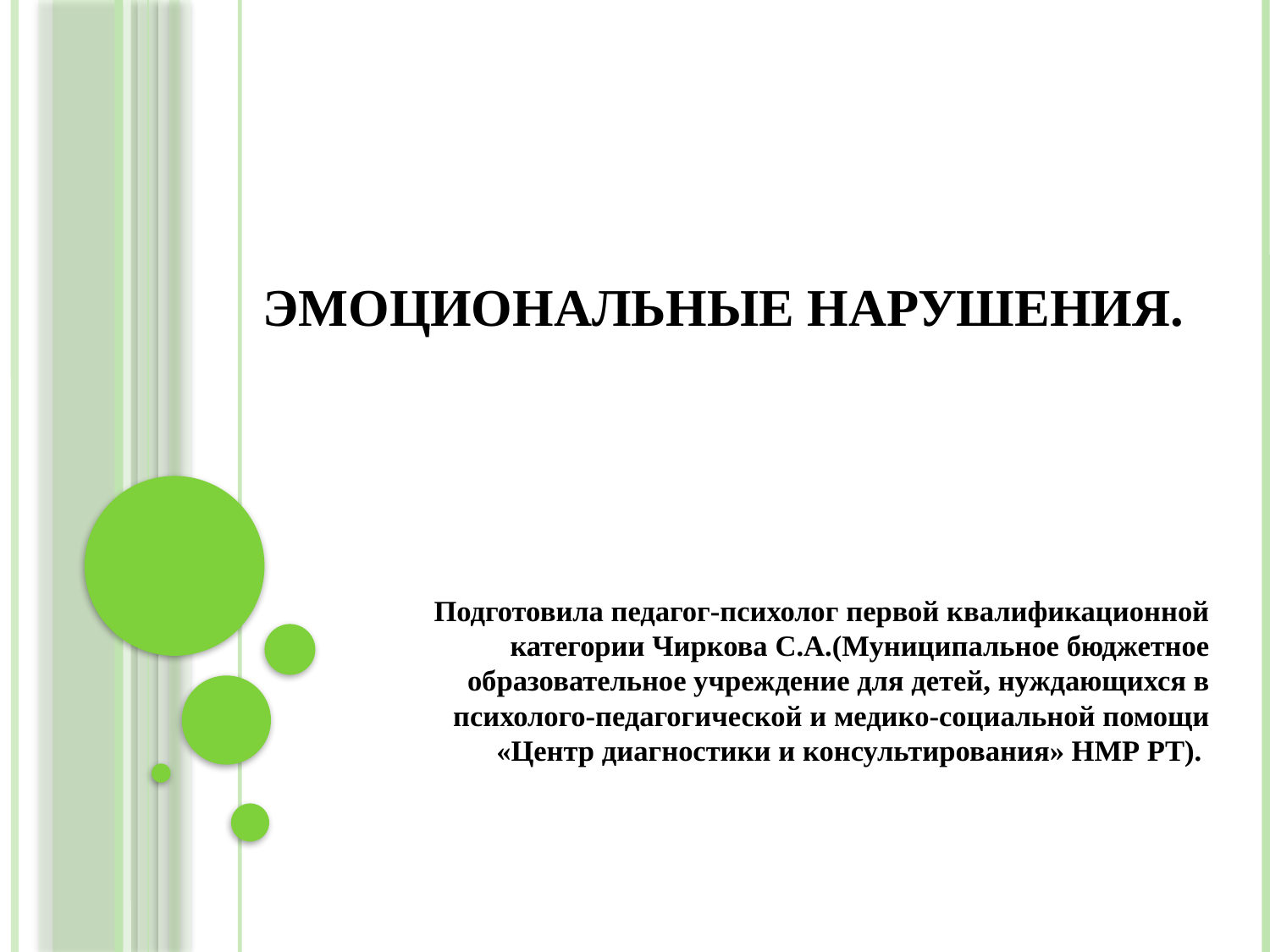

# Эмоциональные нарушения.
Подготовила педагог-психолог первой квалификационной категории Чиркова С.А.(Муниципальное бюджетное образовательное учреждение для детей, нуждающихся в психолого-педагогической и медико-социальной помощи «Центр диагностики и консультирования» НМР РТ).